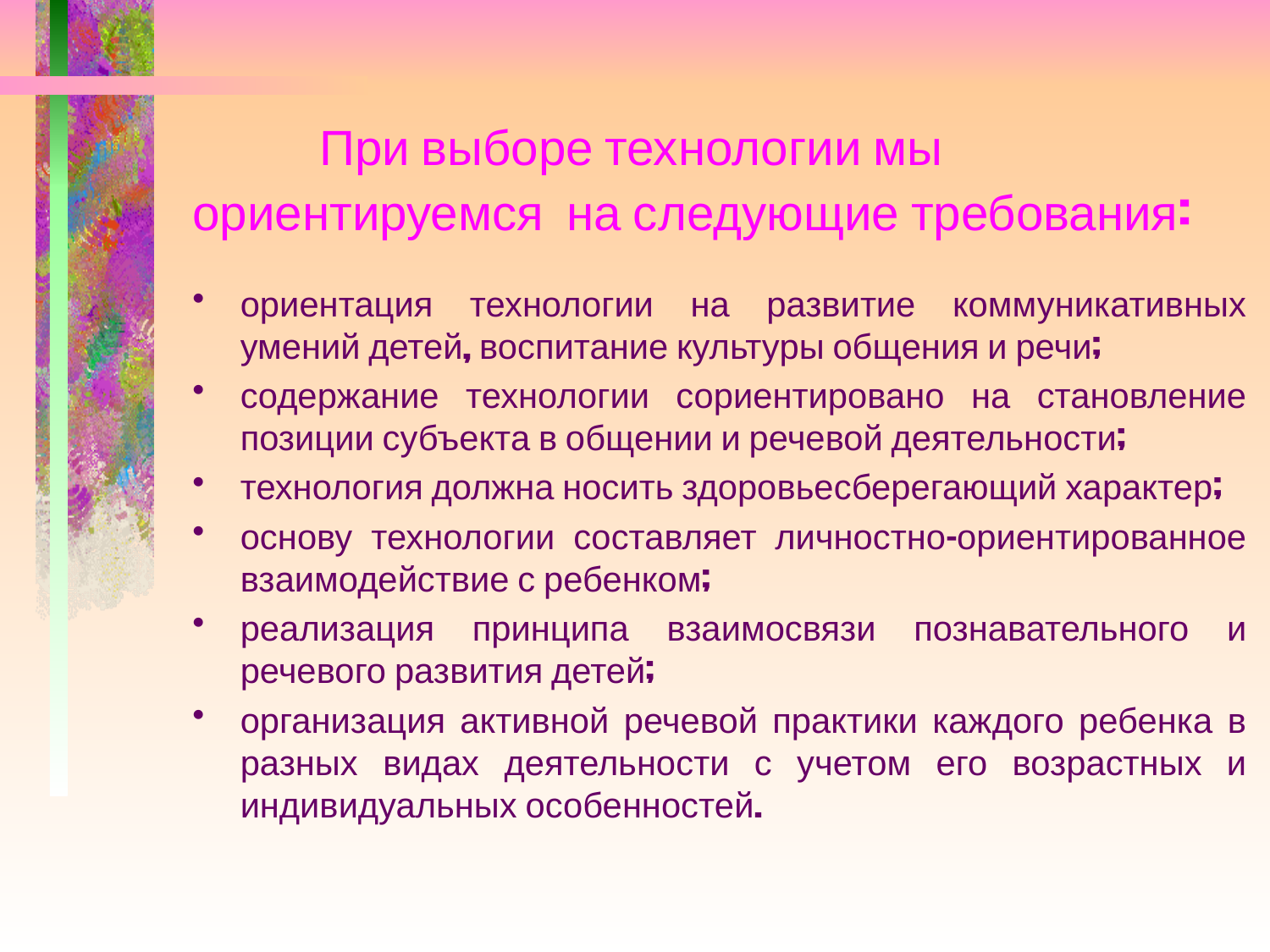

# При выборе технологии мы ориентируемся  на следующие требования:
ориентация технологии на развитие коммуникативных умений детей, воспитание культуры общения и речи;
содержание технологии сориентировано на становление позиции субъекта в общении и речевой деятельности;
технология должна носить здоровьесберегающий характер;
основу технологии составляет личностно-ориентированное взаимодействие с ребенком;
реализация принципа взаимосвязи познавательного и речевого развития детей;
организация активной речевой практики каждого ребенка в разных видах деятельности с учетом его возрастных и индивидуальных особенностей.